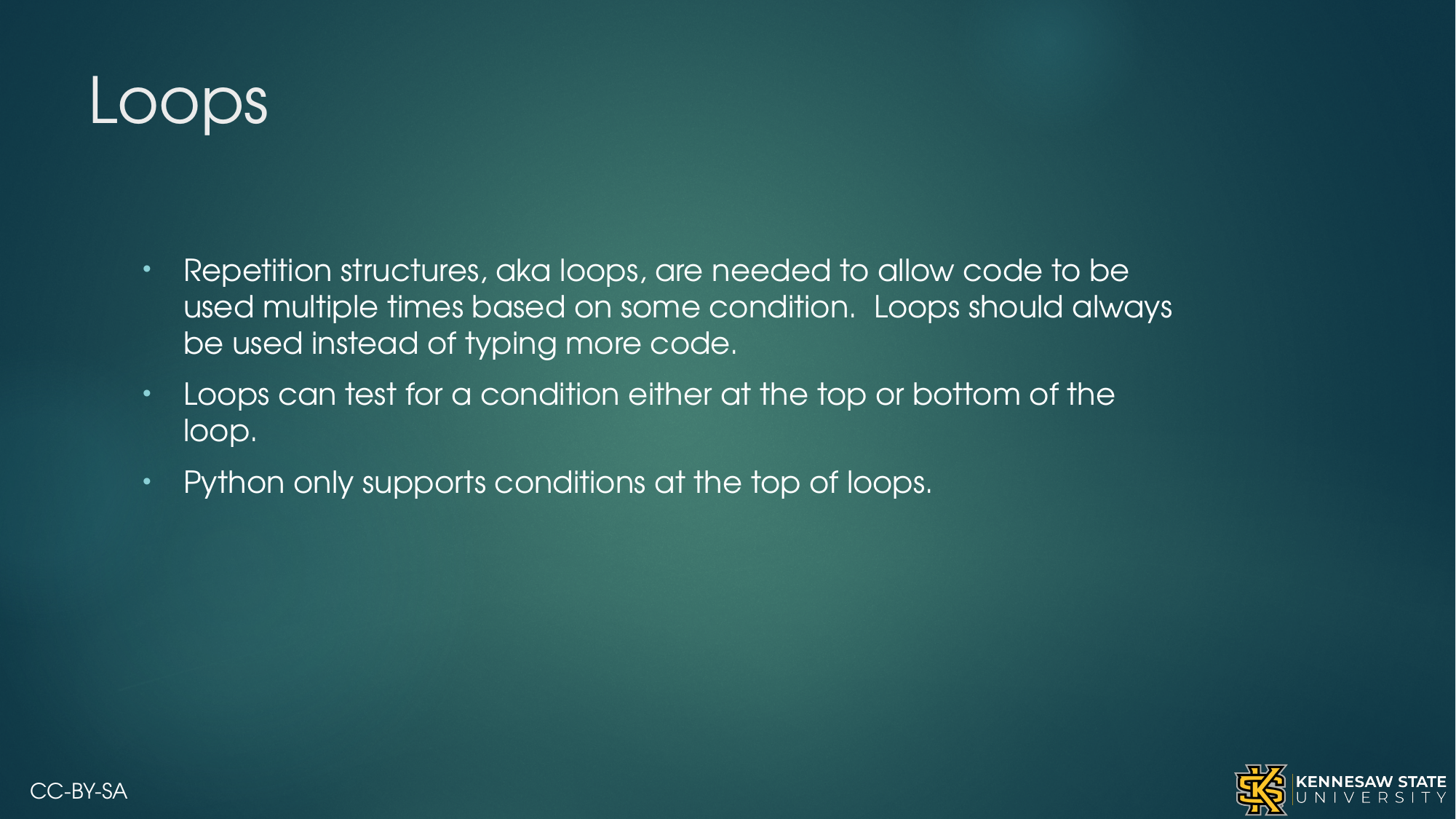

# Loops
Repetition structures, aka loops, are needed to allow code to be used multiple times based on some condition.  Loops should always be used instead of typing more code.
Loops can test for a condition either at the top or bottom of the loop.
Python only supports conditions at the top of loops.